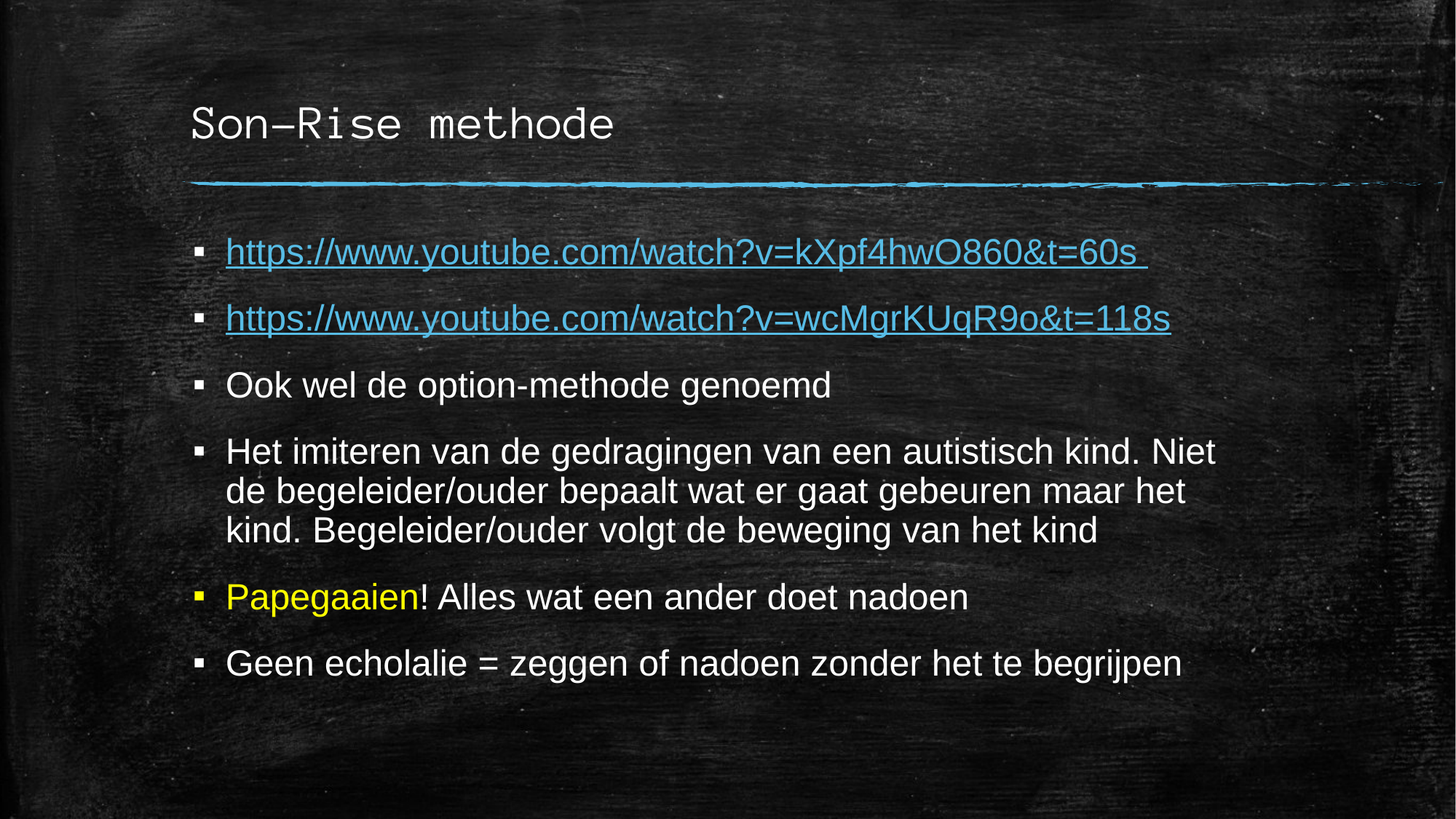

# Son-Rise methode
https://www.youtube.com/watch?v=kXpf4hwO860&t=60s
https://www.youtube.com/watch?v=wcMgrKUqR9o&t=118s
Ook wel de option-methode genoemd
Het imiteren van de gedragingen van een autistisch kind. Niet de begeleider/ouder bepaalt wat er gaat gebeuren maar het kind. Begeleider/ouder volgt de beweging van het kind
Papegaaien! Alles wat een ander doet nadoen
Geen echolalie = zeggen of nadoen zonder het te begrijpen